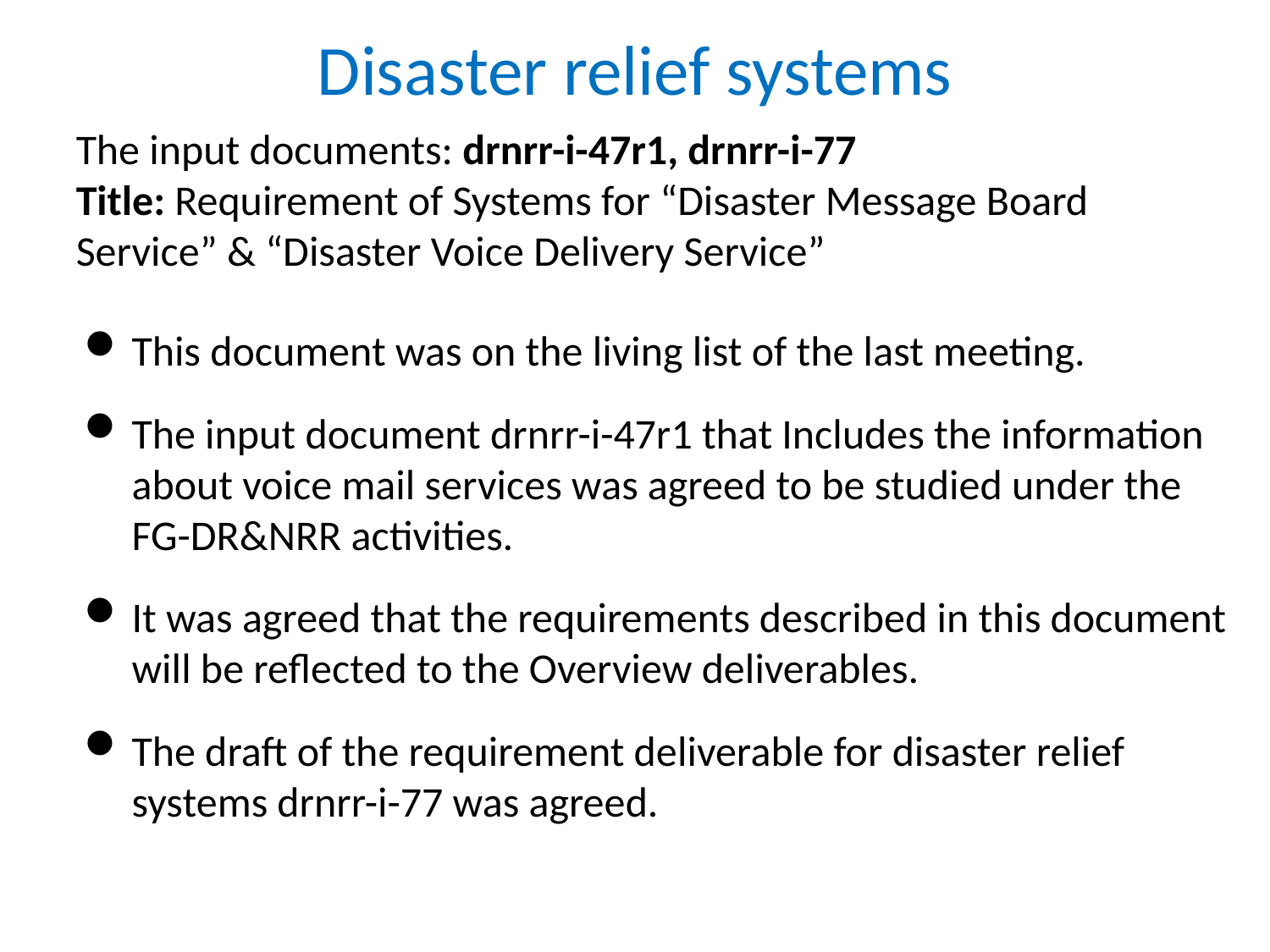

# Disaster relief systems
The input documents: drnrr-i-47r1, drnrr-i-77
Title: Requirement of Systems for “Disaster Message Board Service” & “Disaster Voice Delivery Service”
This document was on the living list of the last meeting.
The input document drnrr-i-47r1 that Includes the information about voice mail services was agreed to be studied under the FG-DR&NRR activities.
It was agreed that the requirements described in this document will be reflected to the Overview deliverables.
The draft of the requirement deliverable for disaster relief systems drnrr-i-77 was agreed.